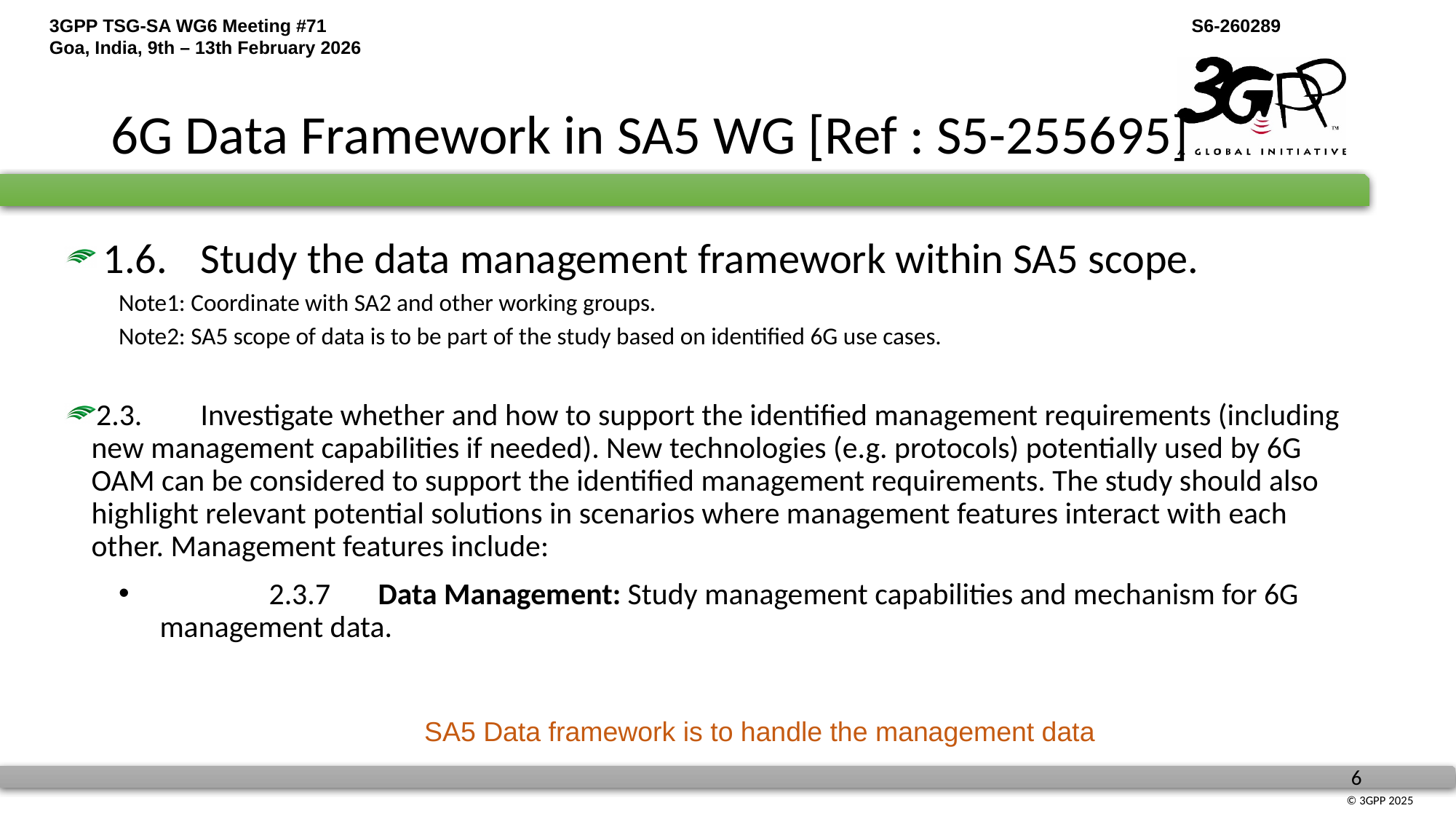

6G Data Framework in SA5 WG [Ref : S5-255695]
 1.6.	Study the data management framework within SA5 scope.
Note1: Coordinate with SA2 and other working groups.
Note2: SA5 scope of data is to be part of the study based on identified 6G use cases.

2.3.	Investigate whether and how to support the identified management requirements (including new management capabilities if needed). New technologies (e.g. protocols) potentially used by 6G OAM can be considered to support the identified management requirements. The study should also highlight relevant potential solutions in scenarios where management features interact with each other. Management features include:
	2.3.7	Data Management: Study management capabilities and mechanism for 6G management data.

SA5 Data framework is to handle the management data